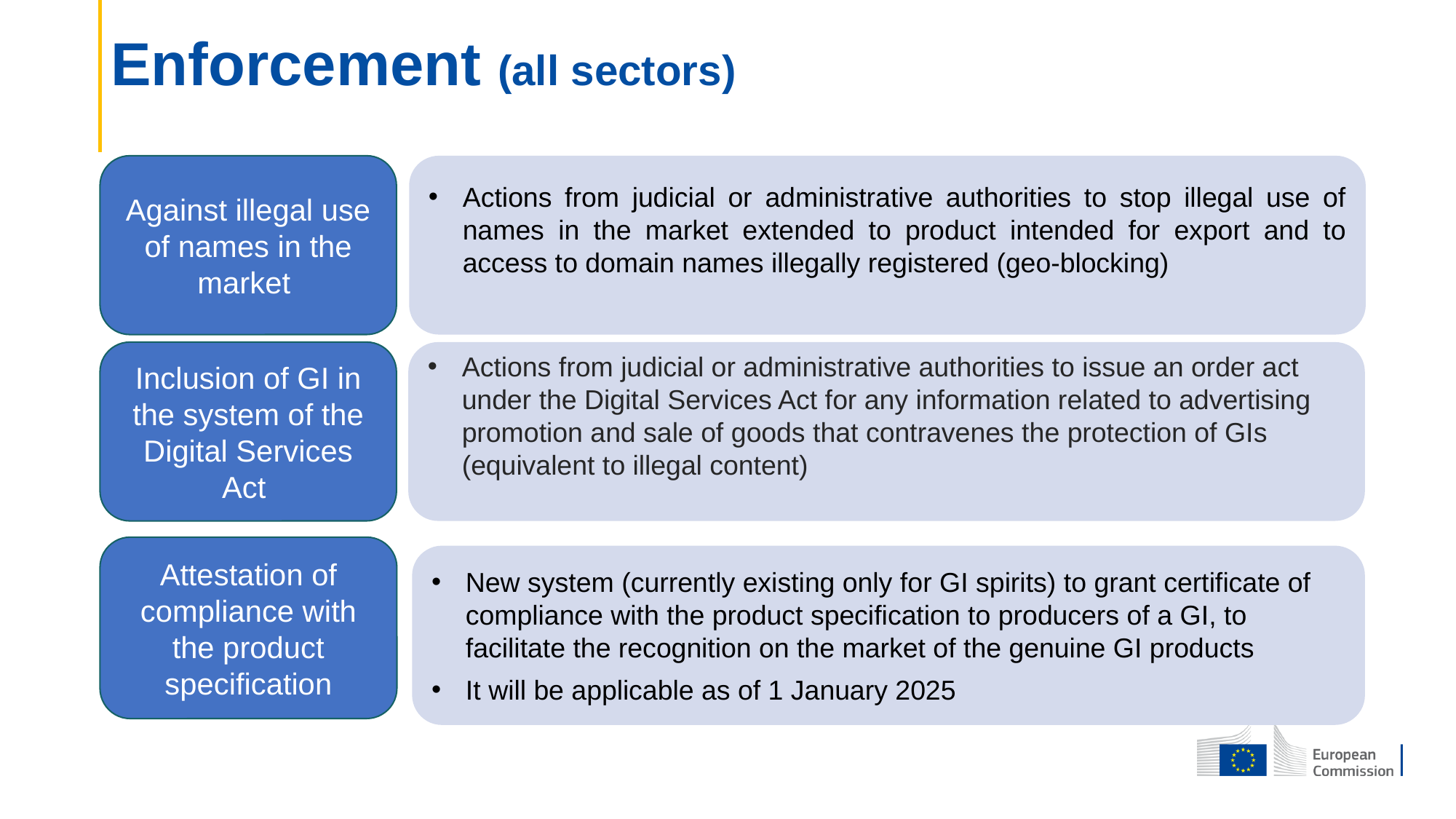

Enforcement (all sectors)
Against illegal use of names in the market
Actions from judicial or administrative authorities to stop illegal use of names in the market extended to product intended for export and to access to domain names illegally registered (geo-blocking)

Inclusion of GI in the system of the Digital Services Act
Actions from judicial or administrative authorities to issue an order act under the Digital Services Act for any information related to advertising promotion and sale of goods that contravenes the protection of GIs (equivalent to illegal content)

Attestation of compliance with the product specification
New system (currently existing only for GI spirits) to grant certificate of compliance with the product specification to producers of a GI, to facilitate the recognition on the market of the genuine GI products
It will be applicable as of 1 January 2025